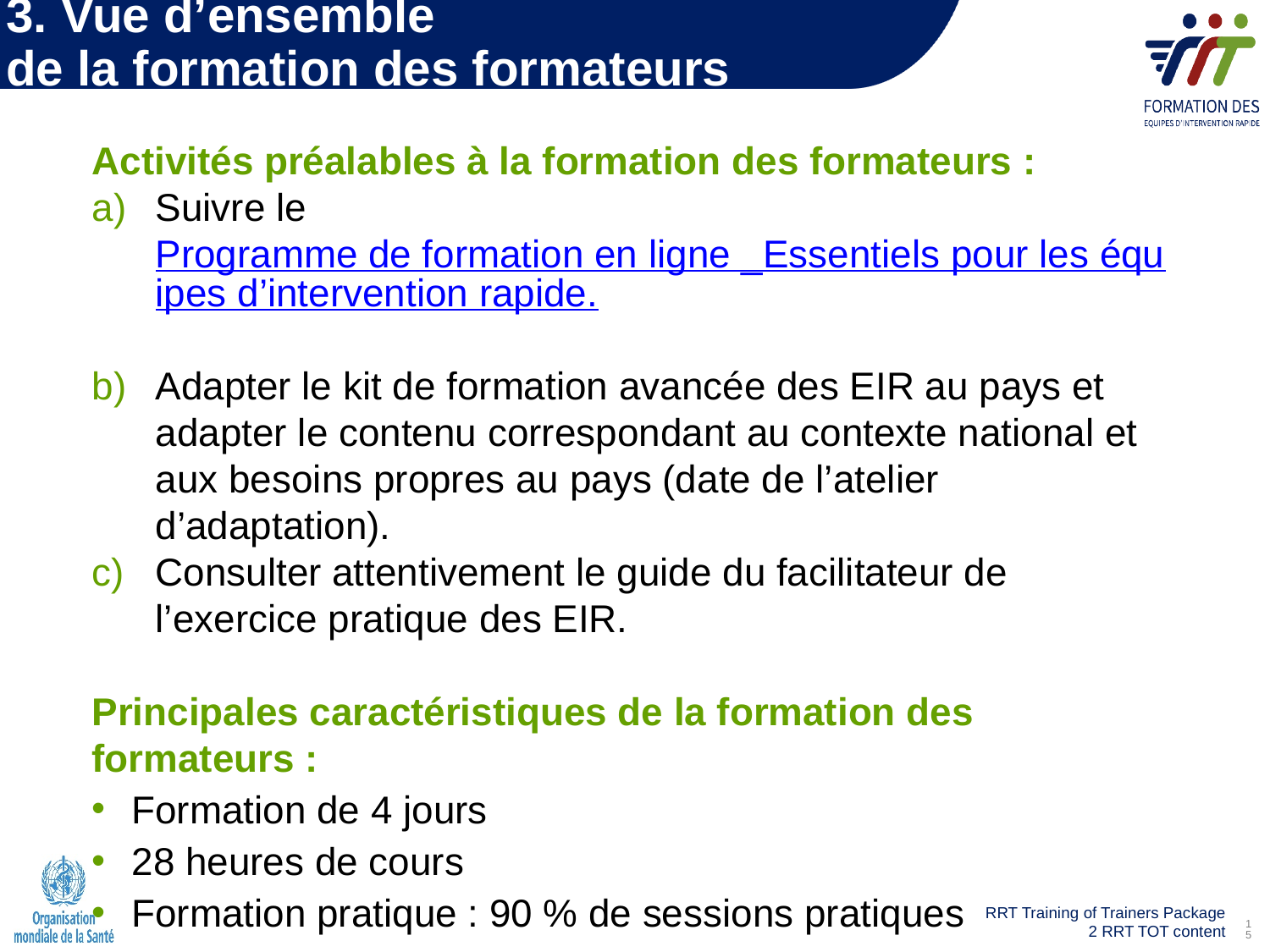

3. Vue d’ensemble
de la formation des formateurs
Activités préalables à la formation des formateurs :
Suivre le Programme de formation en ligne _Essentiels pour les équipes d’intervention rapide.
Adapter le kit de formation avancée des EIR au pays et adapter le contenu correspondant au contexte national et aux besoins propres au pays (date de l’atelier d’adaptation).
Consulter attentivement le guide du facilitateur de l’exercice pratique des EIR.

Principales caractéristiques de la formation des formateurs :
Formation de 4 jours
28 heures de cours
Formation pratique : 90 % de sessions pratiques